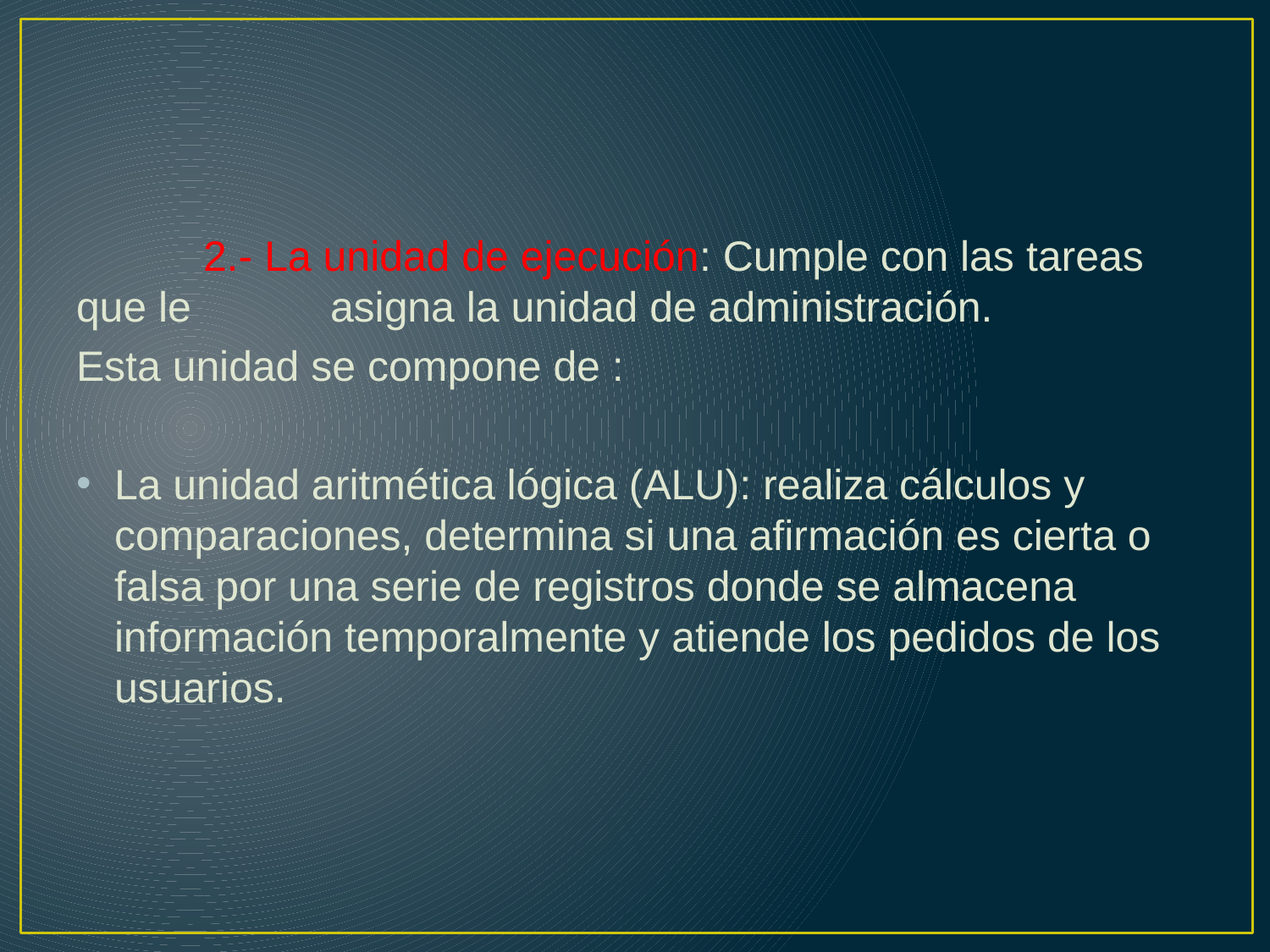

#
	2.- La unidad de ejecución: Cumple con las tareas que le 	asigna la unidad de administración.
Esta unidad se compone de :

La unidad aritmética lógica (ALU): realiza cálculos y comparaciones, determina si una afirmación es cierta o falsa por una serie de registros donde se almacena información temporalmente y atiende los pedidos de los usuarios.